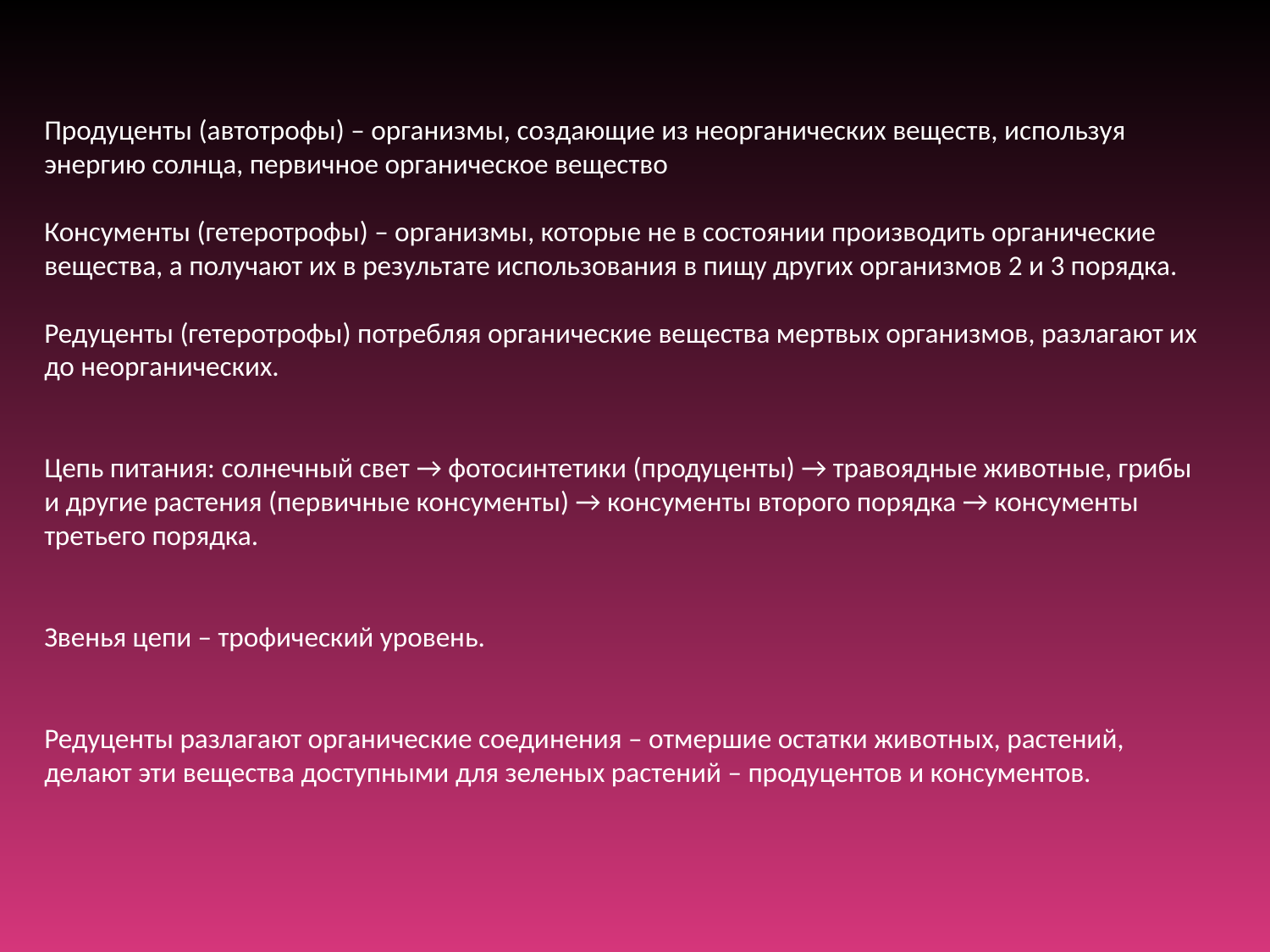

Продуценты (автотрофы) – организмы, создающие из неорганических веществ, используя энергию солнца, первичное органическое вещество
Консументы (гетеротрофы) – организмы, которые не в состоянии производить органические вещества, а получают их в результате использования в пищу других организмов 2 и 3 порядка.
Редуценты (гетеротрофы) потребляя органические вещества мертвых организмов, разлагают их до неорганических.
Цепь питания: солнечный свет → фотосинтетики (продуценты) → травоядные животные, грибы и другие растения (первичные консументы) → консументы второго порядка → консументы третьего порядка.
Звенья цепи – трофический уровень.
Редуценты разлагают органические соединения – отмершие остатки животных, растений, делают эти вещества доступными для зеленых растений – продуцентов и консументов.